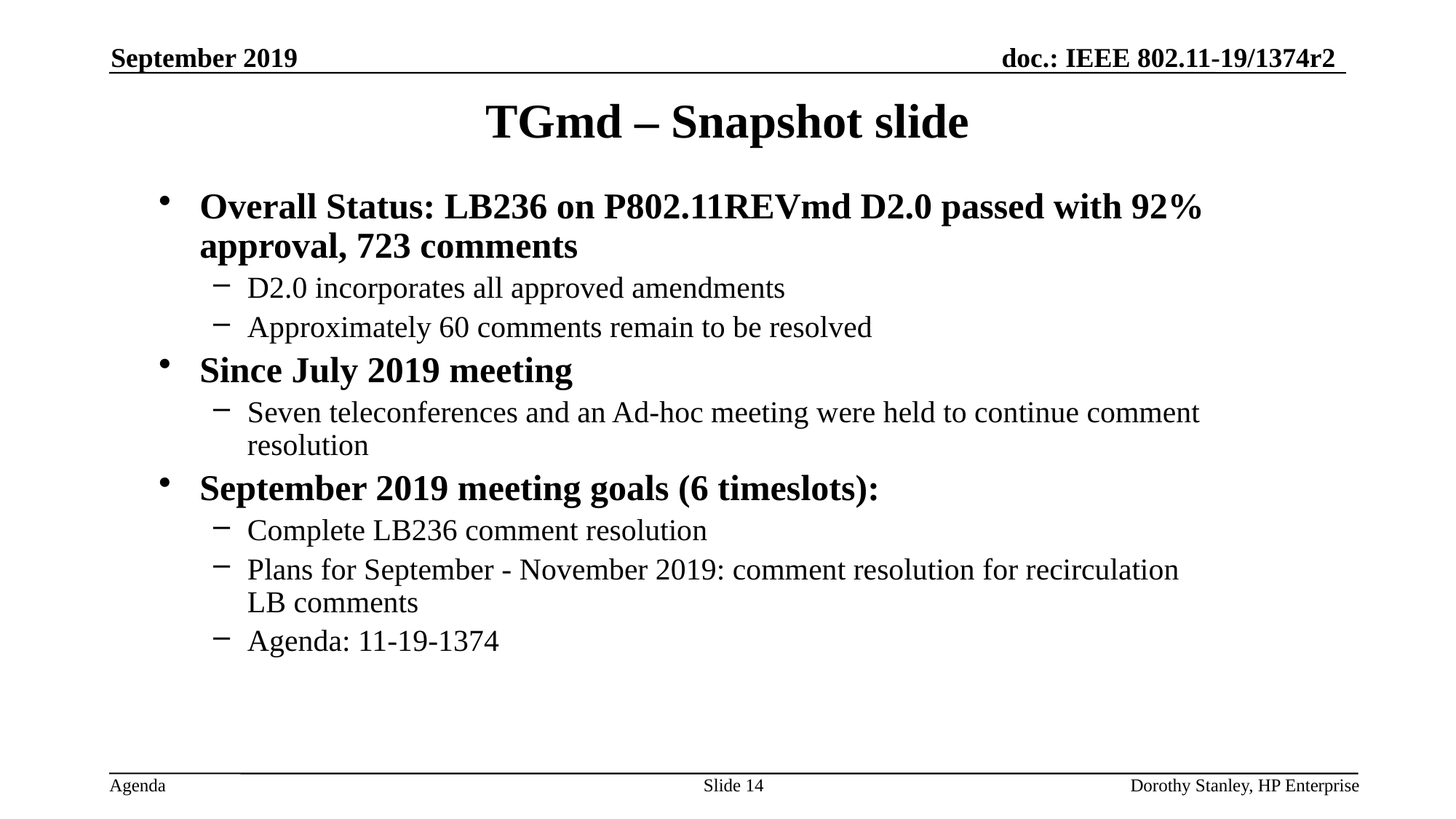

September 2019
TGmd – Snapshot slide
Overall Status: LB236 on P802.11REVmd D2.0 passed with 92% approval, 723 comments
D2.0 incorporates all approved amendments
Approximately 60 comments remain to be resolved
Since July 2019 meeting
Seven teleconferences and an Ad-hoc meeting were held to continue comment resolution
September 2019 meeting goals (6 timeslots):
Complete LB236 comment resolution
Plans for September - November 2019: comment resolution for recirculation LB comments
Agenda: 11-19-1374
Slide 14
Dorothy Stanley, HP Enterprise